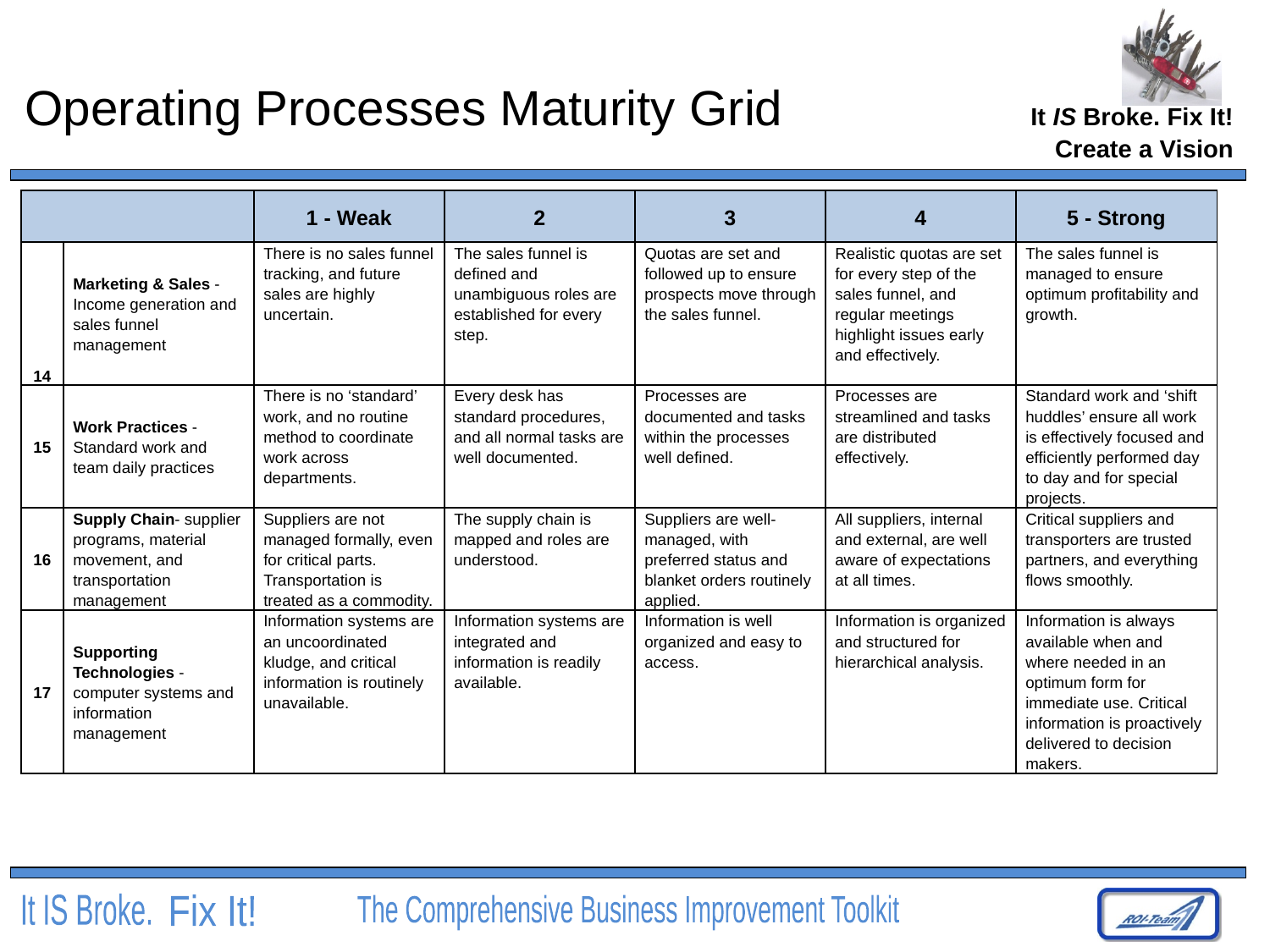

# Operating Processes Maturity Grid
Create a Vision
|  |  | 1 - Weak | 2 | 3 | 4 | 5 - Strong |
| --- | --- | --- | --- | --- | --- | --- |
| 14 | Marketing & Sales - Income generation and sales funnel management | There is no sales funnel tracking, and future sales are highly uncertain. | The sales funnel is defined and unambiguous roles are established for every step. | Quotas are set and followed up to ensure prospects move through the sales funnel. | Realistic quotas are set for every step of the sales funnel, and regular meetings highlight issues early and effectively. | The sales funnel is managed to ensure optimum profitability and growth. |
| 15 | Work Practices - Standard work and team daily practices | There is no ‘standard’ work, and no routine method to coordinate work across departments. | Every desk has standard procedures, and all normal tasks are well documented. | Processes are documented and tasks within the processes well defined. | Processes are streamlined and tasks are distributed effectively. | Standard work and ‘shift huddles’ ensure all work is effectively focused and efficiently performed day to day and for special projects. |
| 16 | Supply Chain- supplier programs, material movement, and transportation management | Suppliers are not managed formally, even for critical parts. Transportation is treated as a commodity. | The supply chain is mapped and roles are understood. | Suppliers are well-managed, with preferred status and blanket orders routinely applied. | All suppliers, internal and external, are well aware of expectations at all times. | Critical suppliers and transporters are trusted partners, and everything flows smoothly. |
| 17 | Supporting Technologies - computer systems and information management | Information systems are an uncoordinated kludge, and critical information is routinely unavailable. | Information systems are integrated and information is readily available. | Information is well organized and easy to access. | Information is organized and structured for hierarchical analysis. | Information is always available when and where needed in an optimum form for immediate use. Critical information is proactively delivered to decision makers. |